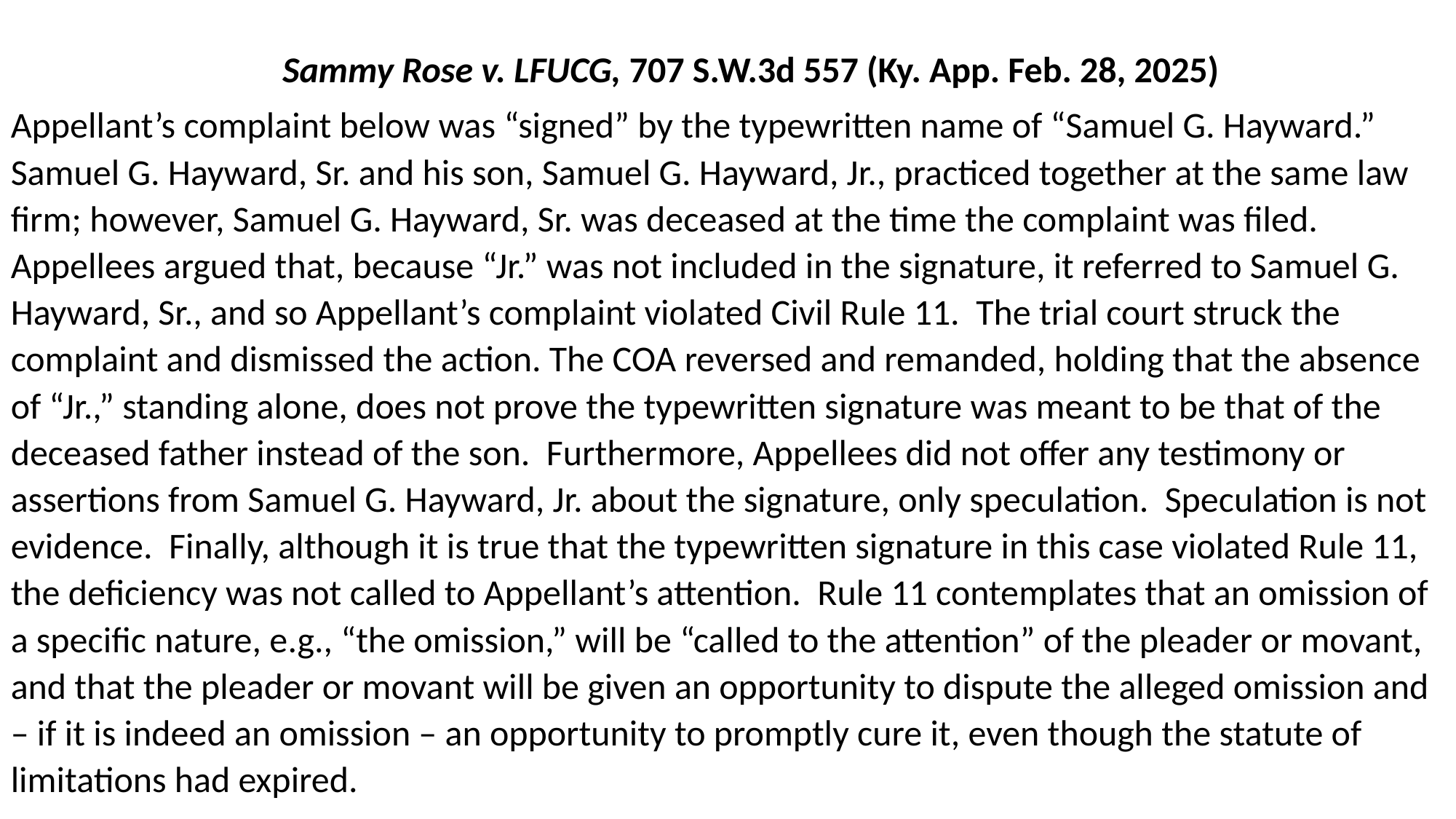

Sammy Rose v. LFUCG, 707 S.W.3d 557 (Ky. App. Feb. 28, 2025)
Appellant’s complaint below was “signed” by the typewritten name of “Samuel G. Hayward.” Samuel G. Hayward, Sr. and his son, Samuel G. Hayward, Jr., practiced together at the same law firm; however, Samuel G. Hayward, Sr. was deceased at the time the complaint was filed. Appellees argued that, because “Jr.” was not included in the signature, it referred to Samuel G. Hayward, Sr., and so Appellant’s complaint violated Civil Rule 11.  The trial court struck the complaint and dismissed the action. The COA reversed and remanded, holding that the absence of “Jr.,” standing alone, does not prove the typewritten signature was meant to be that of the deceased father instead of the son.  Furthermore, Appellees did not offer any testimony or assertions from Samuel G. Hayward, Jr. about the signature, only speculation.  Speculation is not evidence.  Finally, although it is true that the typewritten signature in this case violated Rule 11, the deficiency was not called to Appellant’s attention.  Rule 11 contemplates that an omission of a specific nature, e.g., “the omission,” will be “called to the attention” of the pleader or movant, and that the pleader or movant will be given an opportunity to dispute the alleged omission and – if it is indeed an omission – an opportunity to promptly cure it, even though the statute of limitations had expired.